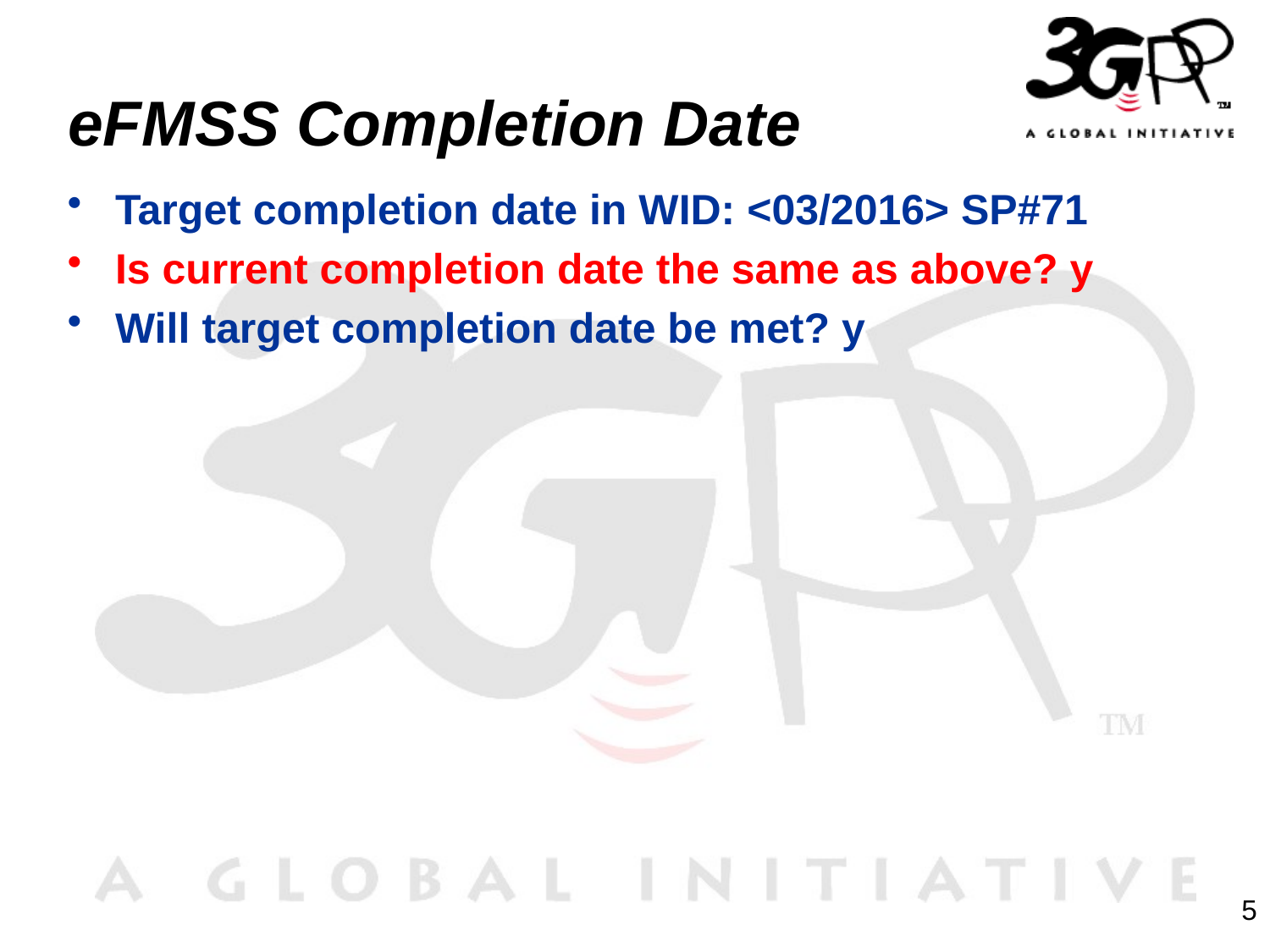

# eFMSS Completion Date
Target completion date in WID: <03/2016> SP#71
Is current completion date the same as above? y
Will target completion date be met? y
5